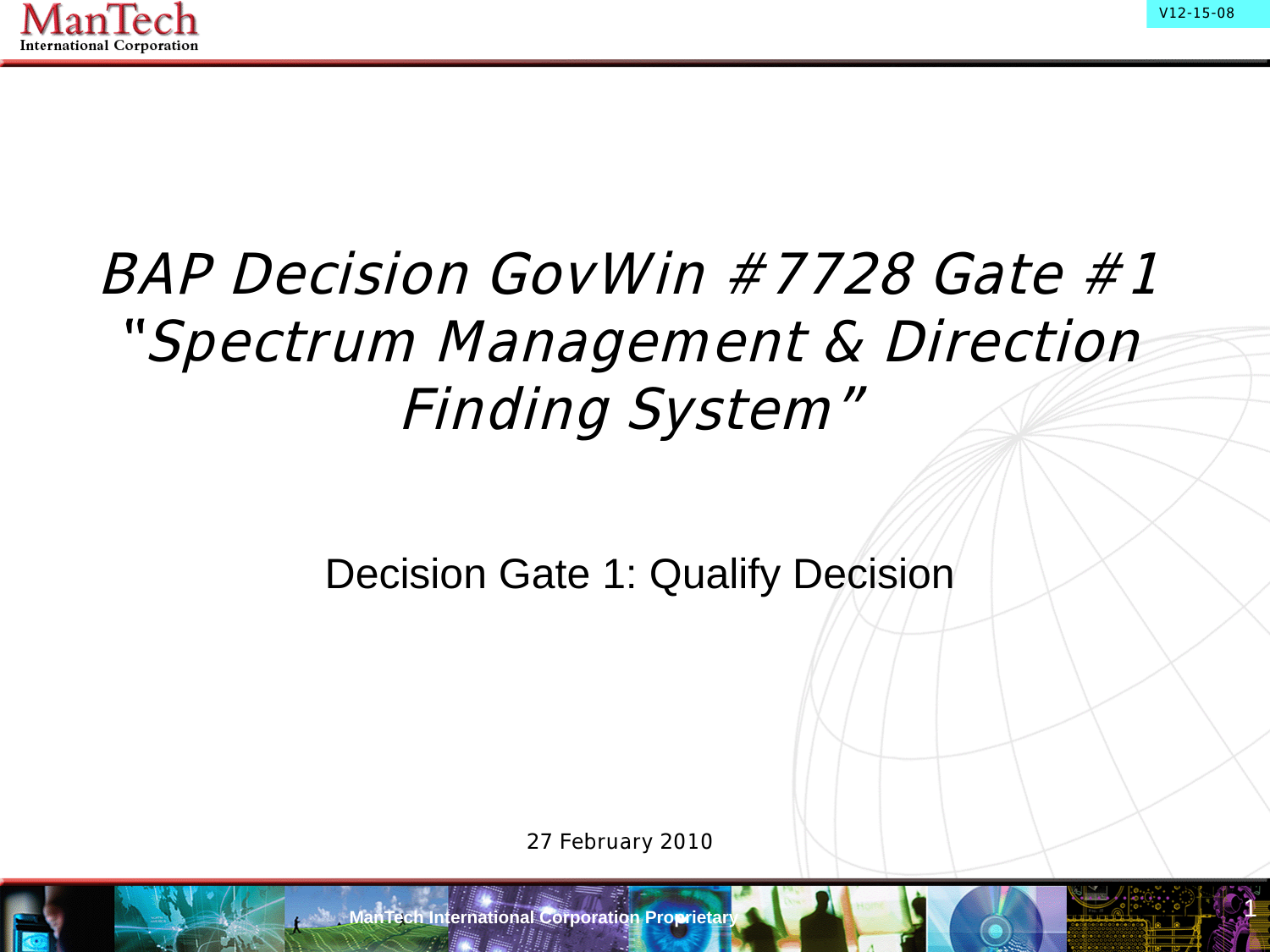

# BAP Decision GovWin #7728 Gate #1 “Spectrum Management & Direction Finding System”
Decision Gate 1: Qualify Decision
27 February 2010
1